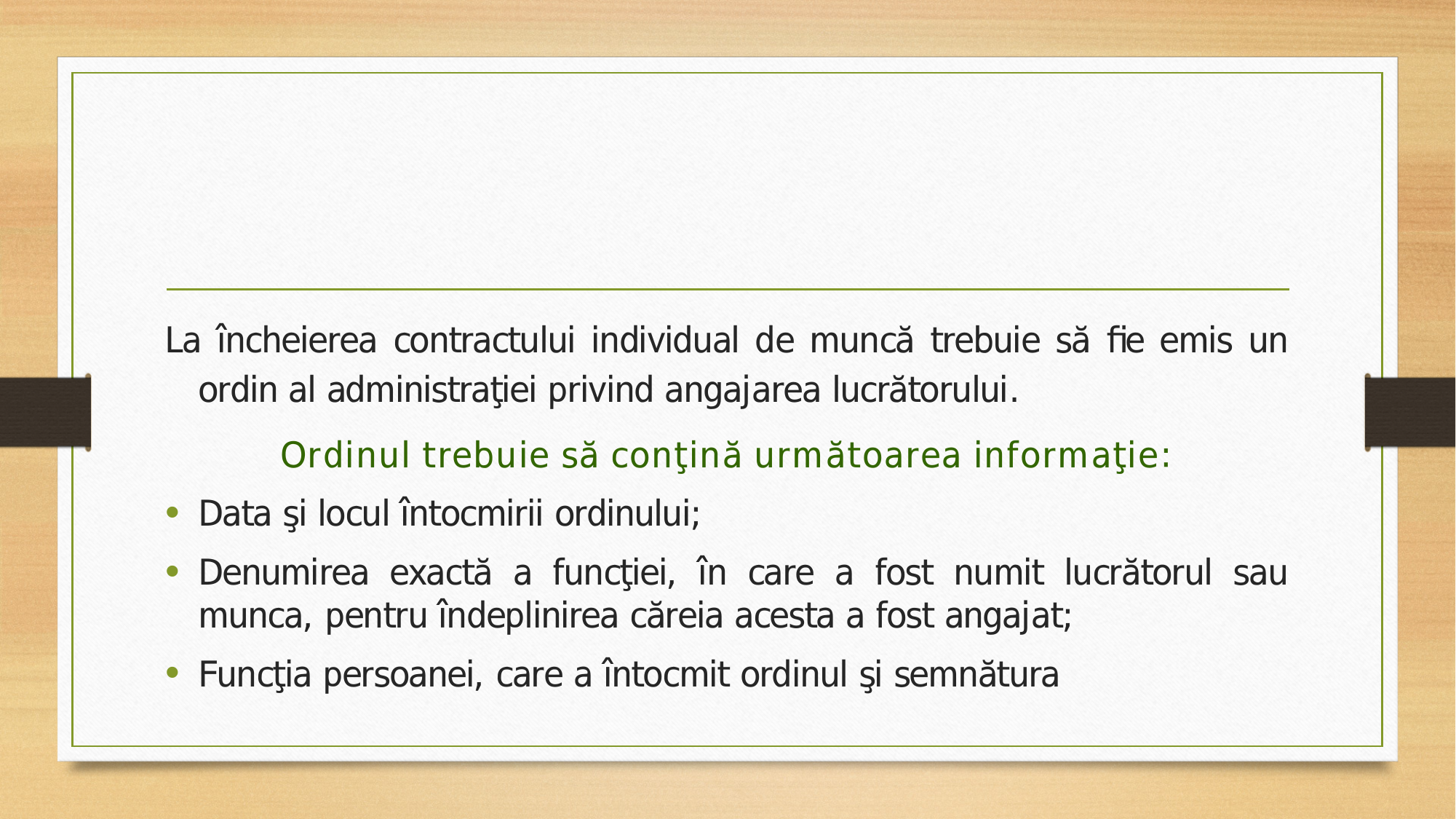

La încheierea contractului individual de muncă trebuie să fie emis un ordin al administraţiei privind angajarea lucrătorului.
Ordinul trebuie să conţină următoarea informaţie:
Data şi locul întocmirii ordinului;
Denumirea exactă a funcţiei, în care a fost numit lucrătorul sau munca, pentru îndeplinirea căreia acesta a fost angajat;
Funcţia persoanei, care a întocmit ordinul şi semnătura